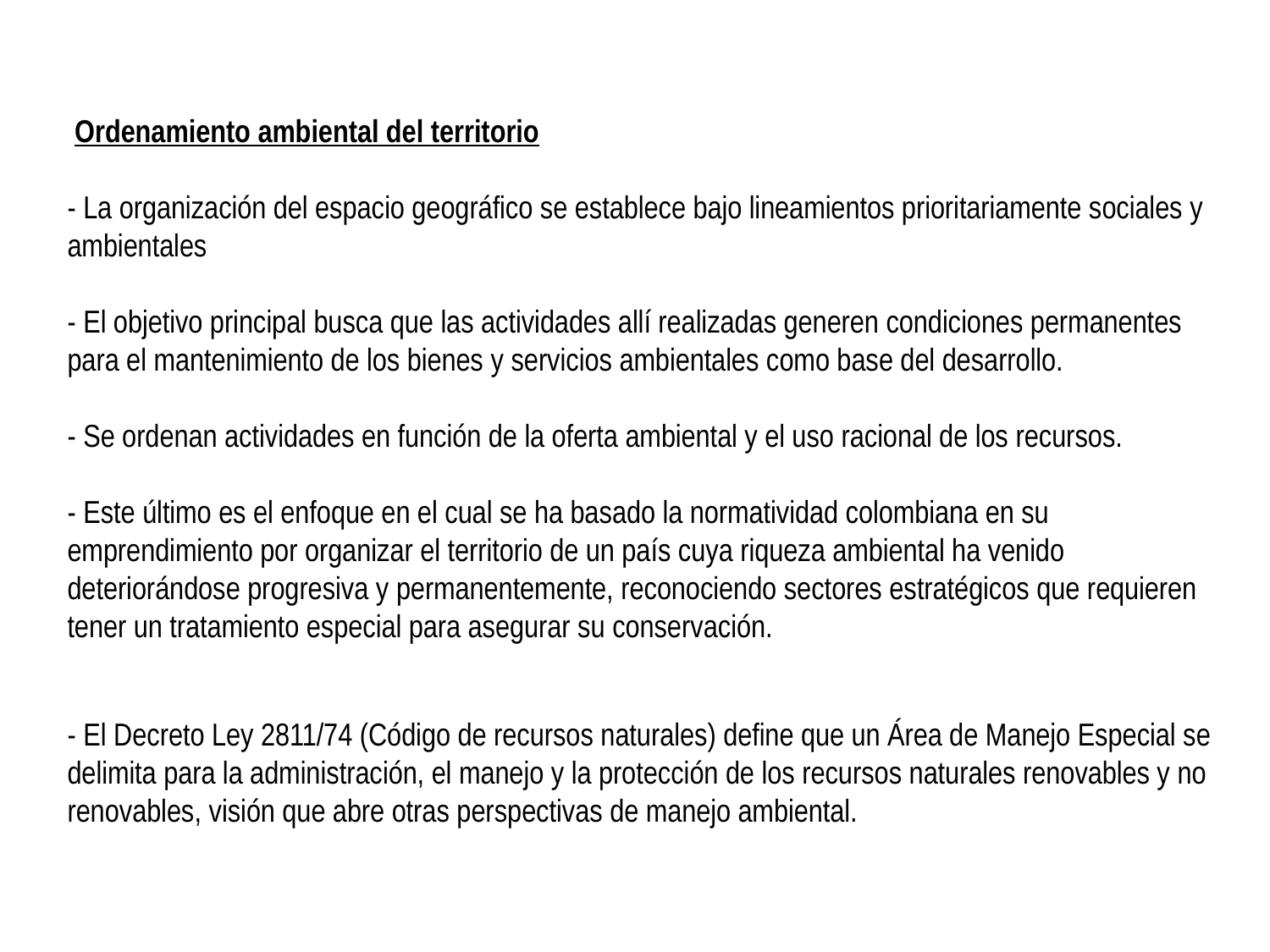

Ordenamiento ambiental del territorio

- La organización del espacio geográfico se establece bajo lineamientos prioritariamente sociales y ambientales

- El objetivo principal busca que las actividades allí realizadas generen condiciones permanentes para el mantenimiento de los bienes y servicios ambientales como base del desarrollo.

- Se ordenan actividades en función de la oferta ambiental y el uso racional de los recursos.

- Este último es el enfoque en el cual se ha basado la normatividad colombiana en su emprendimiento por organizar el territorio de un país cuya riqueza ambiental ha venido deteriorándose progresiva y permanentemente, reconociendo sectores estratégicos que requieren tener un tratamiento especial para asegurar su conservación.
- El Decreto Ley 2811/74 (Código de recursos naturales) define que un Área de Manejo Especial se delimita para la administración, el manejo y la protección de los recursos naturales renovables y no renovables, visión que abre otras perspectivas de manejo ambiental.